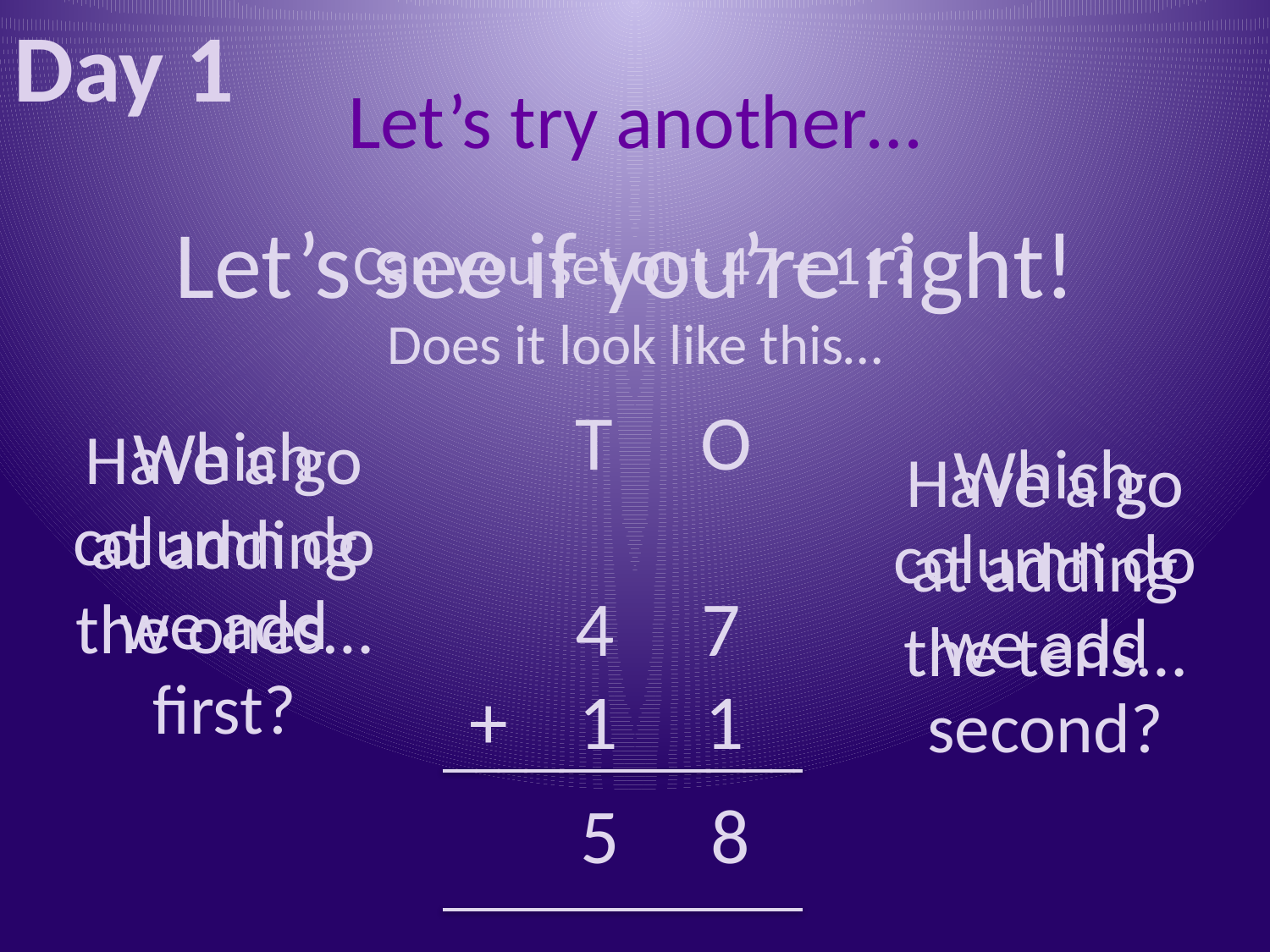

Day 1
# Let’s try another…
Let’s see if you’re right!
Can you set out 47 + 11?
Does it look like this…

      T     O

      4     7
+    1     1
Which column do we add first?
Have a go at adding the ones…
Which column do we add second?
Have a go at adding the tens…
5
8